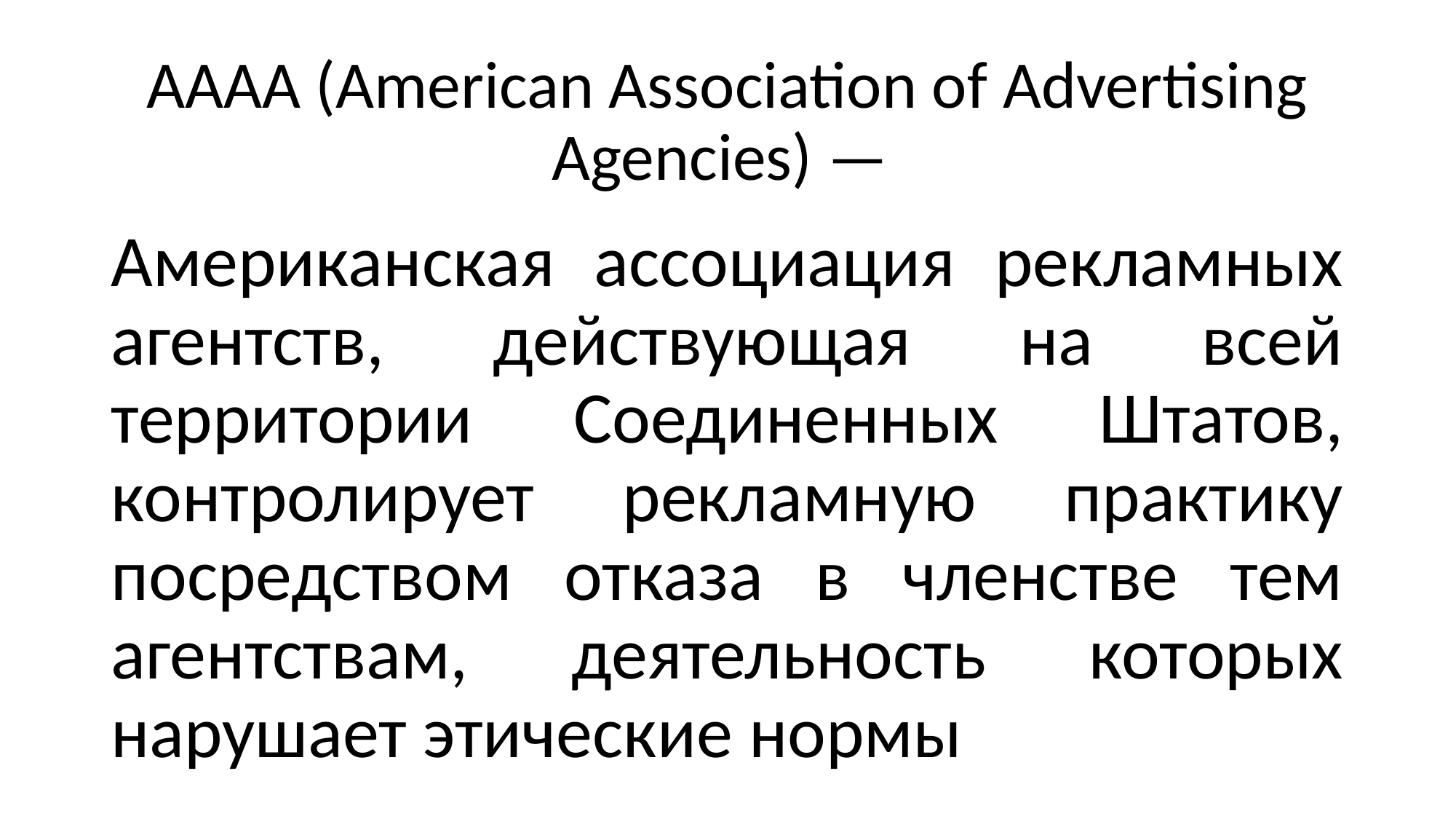

# АААА (American Association of Advertising Agencies) —
Американская ассоциация рекламных агентств, действующая на всей территории Соединенных Штатов, контролирует рекламную практику посредством отказа в членстве тем агентствам, деятельность которых нарушает этические нормы